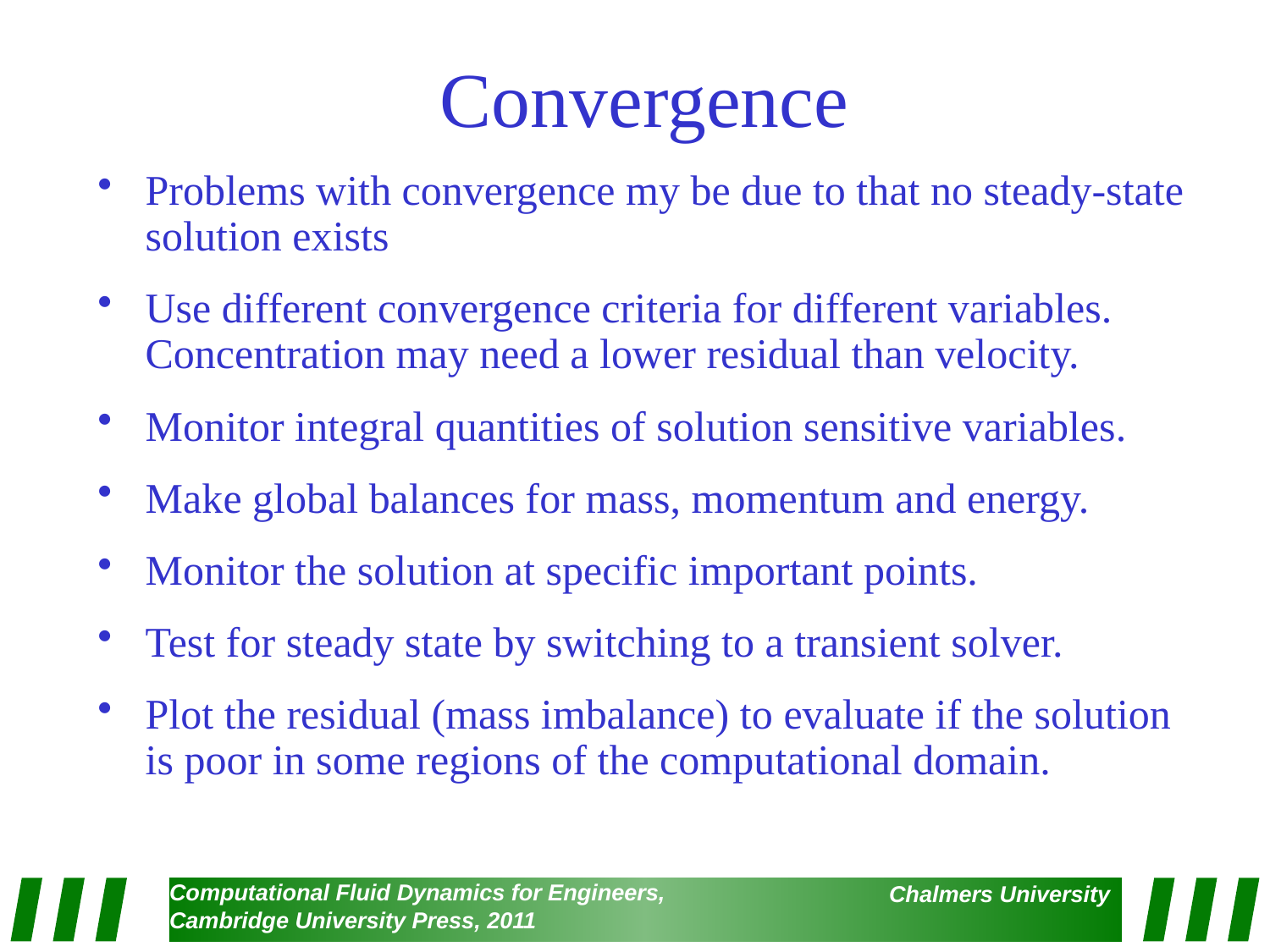

# Convergence
Problems with convergence my be due to that no steady-state solution exists

Use different convergence criteria for different variables. Concentration may need a lower residual than velocity.

Monitor integral quantities of solution sensitive variables.

Make global balances for mass, momentum and energy.

Monitor the solution at specific important points.

Test for steady state by switching to a transient solver.

Plot the residual (mass imbalance) to evaluate if the solution is poor in some regions of the computational domain.